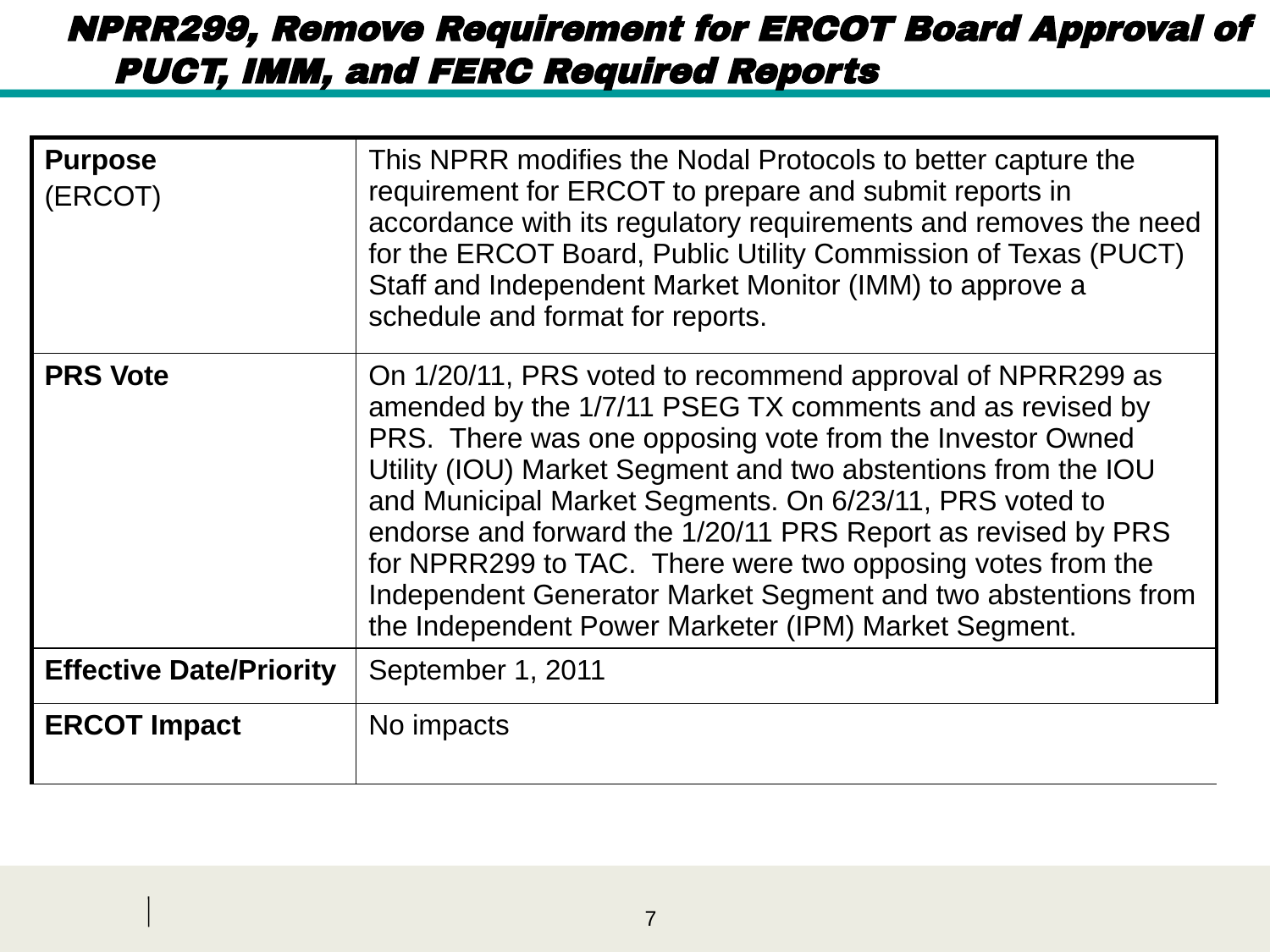

NPRR299, Remove Requirement for ERCOT Board Approval of PUCT, IMM, and FERC Required Reports
| Purpose (ERCOT) | This NPRR modifies the Nodal Protocols to better capture the requirement for ERCOT to prepare and submit reports in accordance with its regulatory requirements and removes the need for the ERCOT Board, Public Utility Commission of Texas (PUCT) Staff and Independent Market Monitor (IMM) to approve a schedule and format for reports. |
| --- | --- |
| PRS Vote | On 1/20/11, PRS voted to recommend approval of NPRR299 as amended by the 1/7/11 PSEG TX comments and as revised by PRS. There was one opposing vote from the Investor Owned Utility (IOU) Market Segment and two abstentions from the IOU and Municipal Market Segments. On 6/23/11, PRS voted to endorse and forward the 1/20/11 PRS Report as revised by PRS for NPRR299 to TAC. There were two opposing votes from the Independent Generator Market Segment and two abstentions from the Independent Power Marketer (IPM) Market Segment. |
| Effective Date/Priority | September 1, 2011 |
| ERCOT Impact | No impacts |